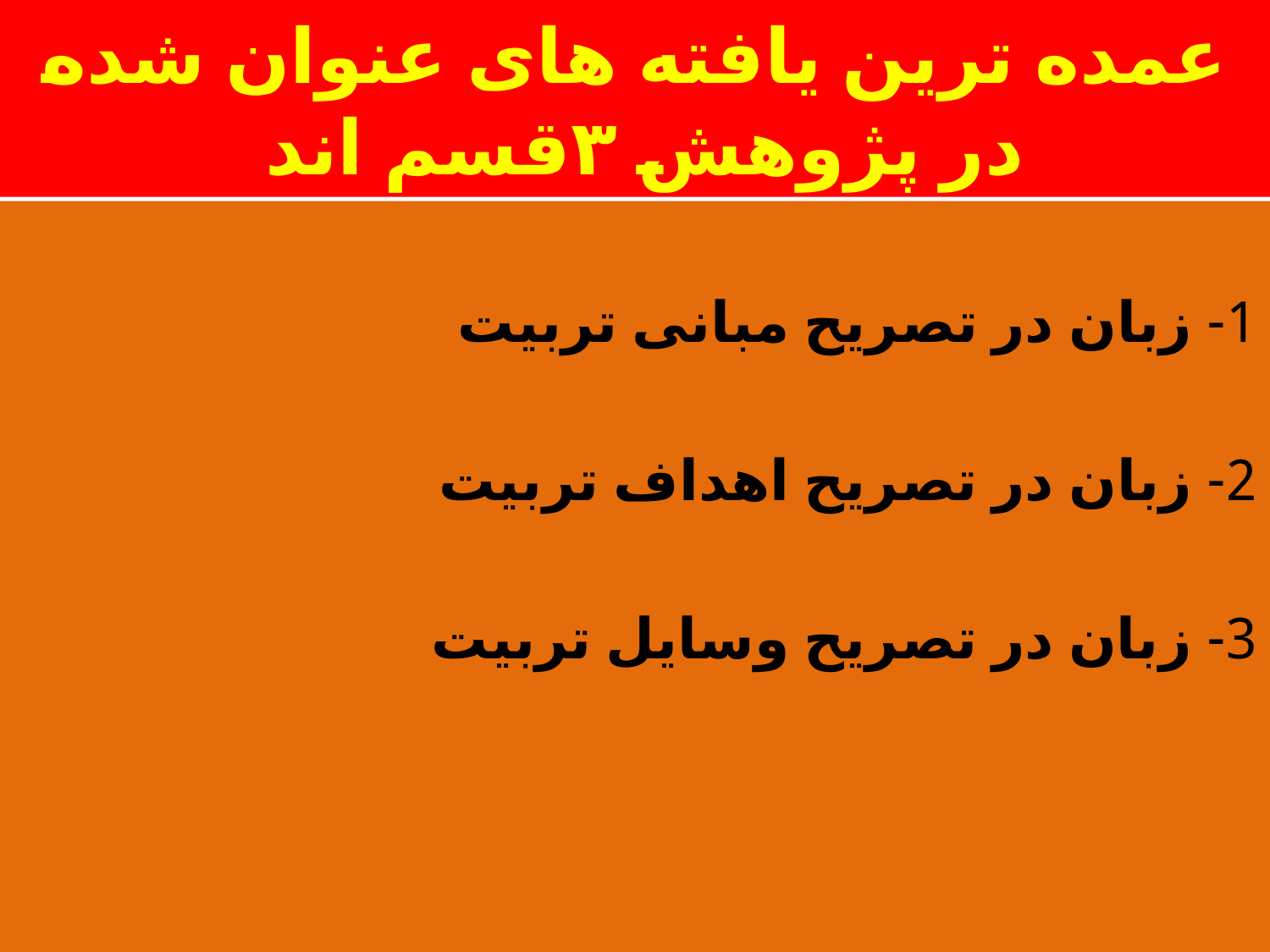

# عمده ترین یافته های عنوان شده در پژوهش ۳قسم اند

1- زبان در تصریح مبانی تربیت

2- زبان در تصریح اهداف تربیت

3- زبان در تصریح وسایل تربیت